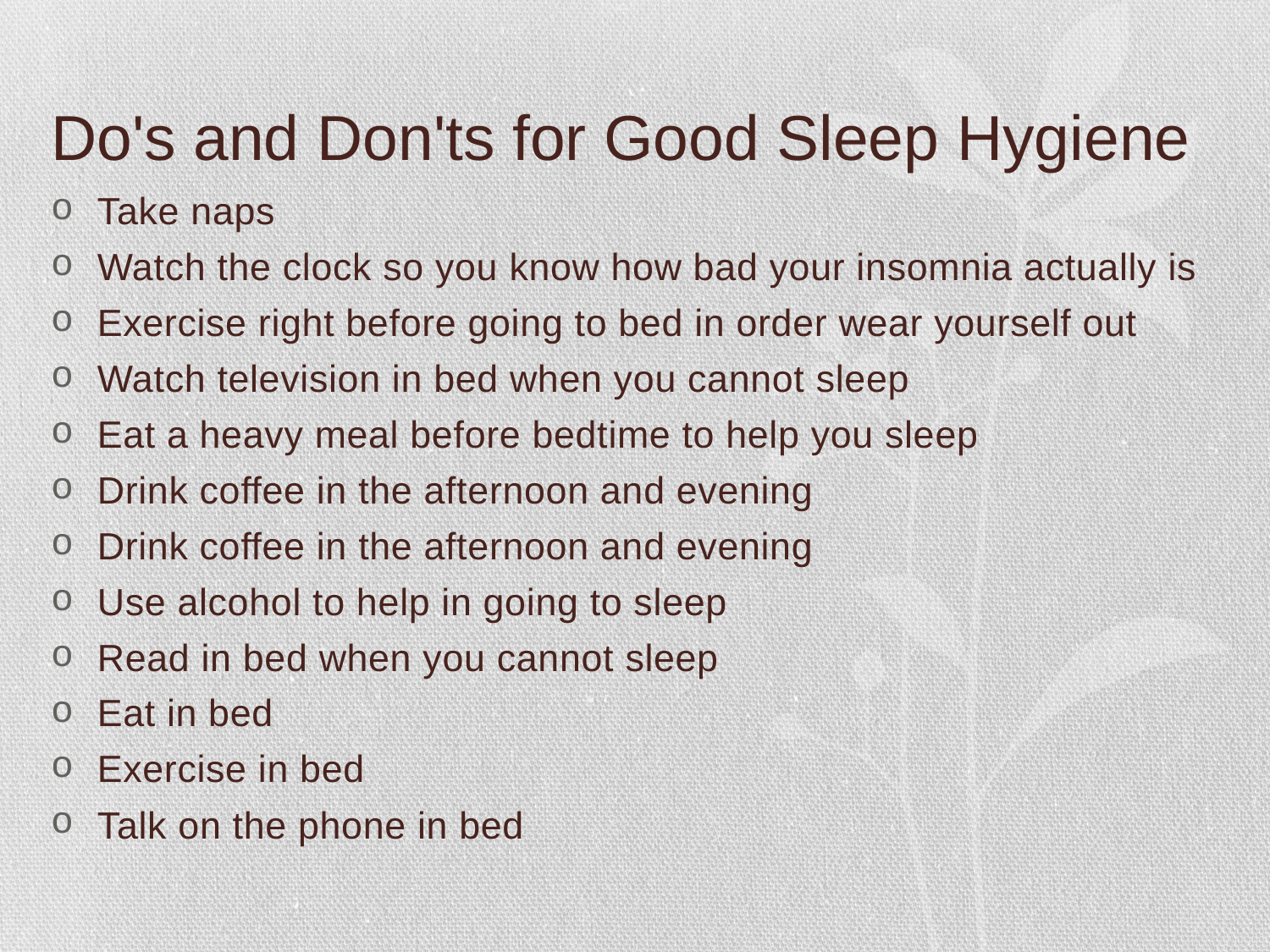

# Do's and Don'ts for Good Sleep Hygiene
Take naps
Watch the clock so you know how bad your insomnia actually is
Exercise right before going to bed in order wear yourself out
Watch television in bed when you cannot sleep
Eat a heavy meal before bedtime to help you sleep
Drink coffee in the afternoon and evening
Drink coffee in the afternoon and evening
Use alcohol to help in going to sleep
Read in bed when you cannot sleep
Eat in bed
Exercise in bed
Talk on the phone in bed